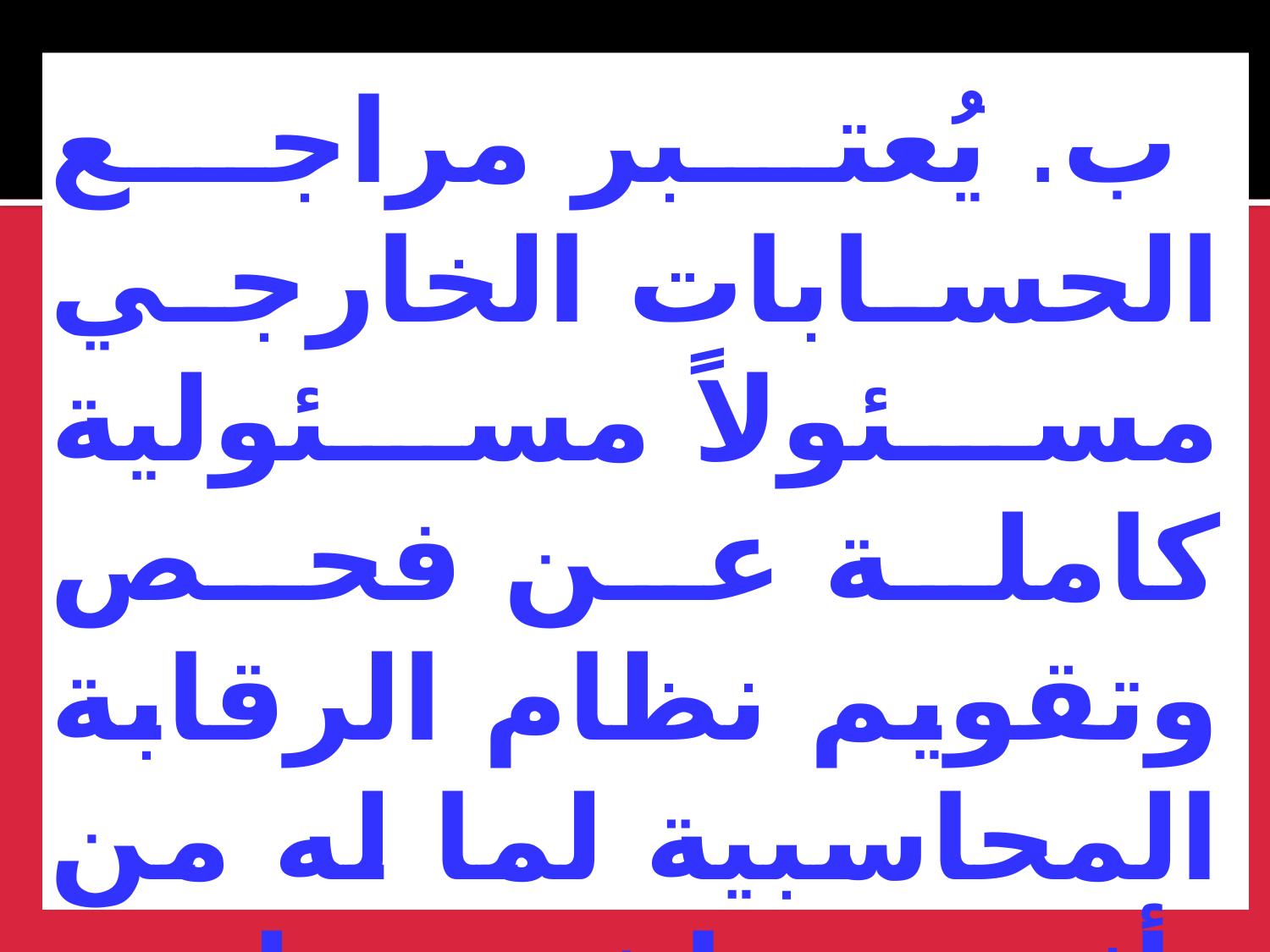

ب. يُعتبر مراجع الحسابات الخارجي مسئولاً مسئولية كاملة عن فحص وتقويم نظام الرقابة المحاسبية لما له من تأثير مباشر على عمله وعلى كميات الاختيارات التى سيعتمد عليها .